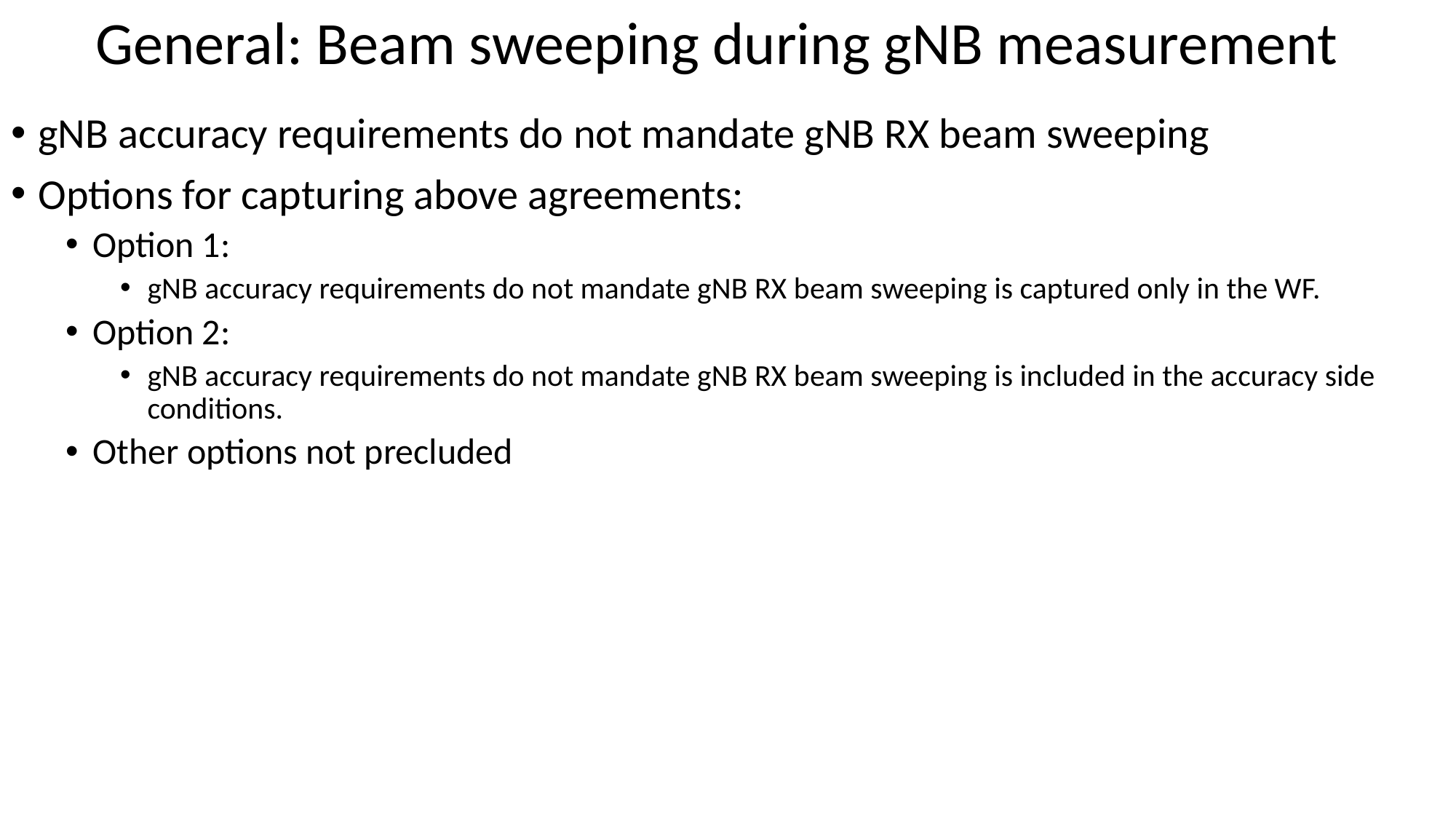

# General: Beam sweeping during gNB measurement
gNB accuracy requirements do not mandate gNB RX beam sweeping
Options for capturing above agreements:
Option 1:
gNB accuracy requirements do not mandate gNB RX beam sweeping is captured only in the WF.
Option 2:
gNB accuracy requirements do not mandate gNB RX beam sweeping is included in the accuracy side conditions.
Other options not precluded